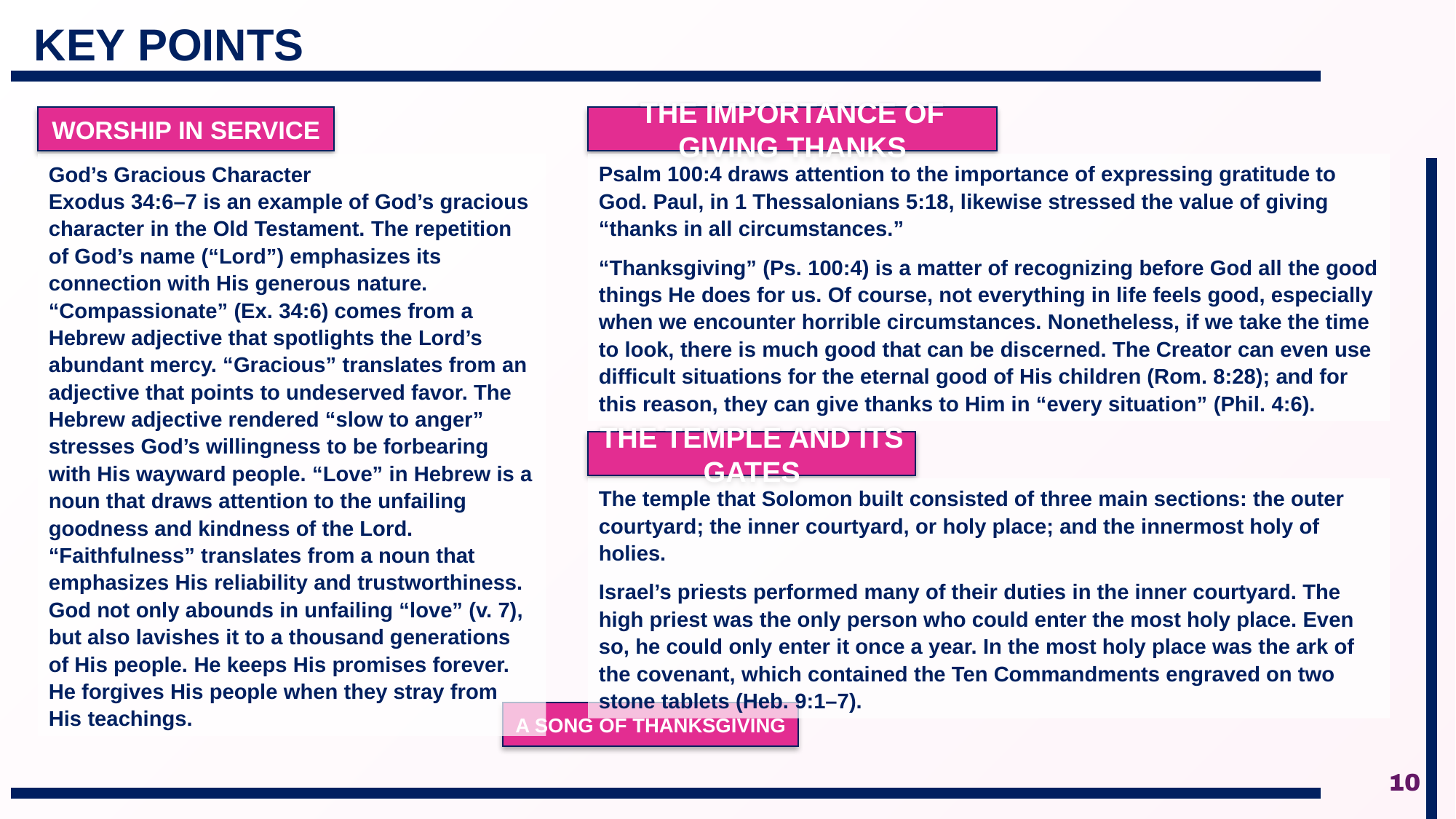

# Key Points
Worship in Service
The Importance of Giving Thanks
God’s Gracious Character
Exodus 34:6–7 is an example of God’s gracious character in the Old Testament. The repetition of God’s name (“Lord”) emphasizes its connection with His generous nature. “Compassionate” (Ex. 34:6) comes from a Hebrew adjective that spotlights the Lord’s abundant mercy. “Gracious” translates from an adjective that points to undeserved favor. The Hebrew adjective rendered “slow to anger” stresses God’s willingness to be forbearing with His wayward people. “Love” in Hebrew is a noun that draws attention to the unfailing goodness and kindness of the Lord. “Faithfulness” translates from a noun that emphasizes His reliability and trustworthiness. God not only abounds in unfailing “love” (v. 7), but also lavishes it to a thousand generations of His people. He keeps His promises forever. He forgives His people when they stray from His teachings.
Psalm 100:4 draws attention to the importance of expressing gratitude to God. Paul, in 1 Thessalonians 5:18, likewise stressed the value of giving “thanks in all circumstances.”

“Thanksgiving” (Ps. 100:4) is a matter of recognizing before God all the good things He does for us. Of course, not everything in life feels good, especially when we encounter horrible circumstances. Nonetheless, if we take the time to look, there is much good that can be discerned. The Creator can even use difficult situations for the eternal good of His children (Rom. 8:28); and for this reason, they can give thanks to Him in “every situation” (Phil. 4:6).
The Temple and Its Gates
The temple that Solomon built consisted of three main sections: the outer courtyard; the inner courtyard, or holy place; and the innermost holy of holies.

Israel’s priests performed many of their duties in the inner courtyard. The high priest was the only person who could enter the most holy place. Even so, he could only enter it once a year. In the most holy place was the ark of the covenant, which contained the Ten Commandments engraved on two stone tablets (Heb. 9:1–7).
A Song of Thanksgiving
10